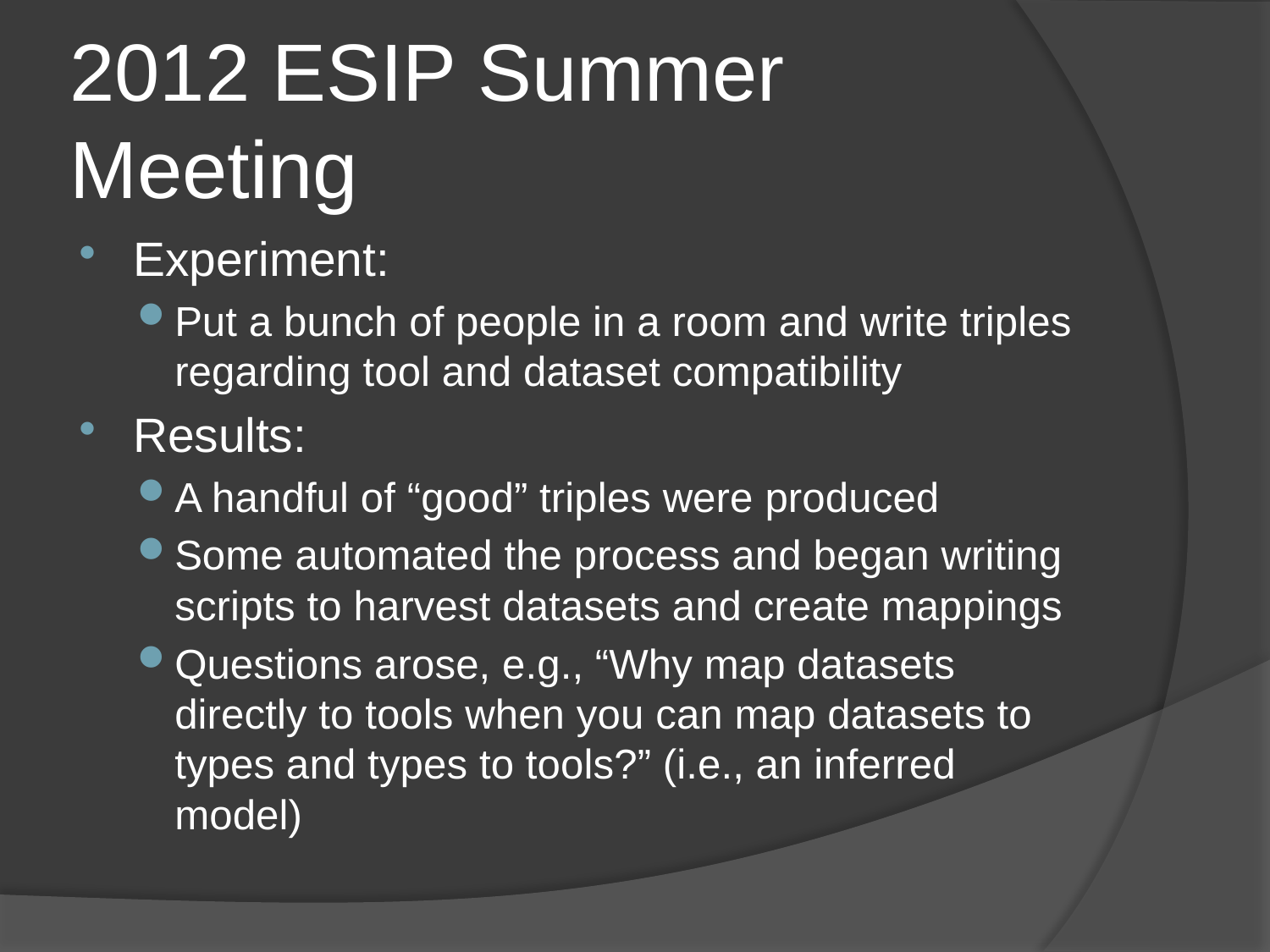

# 2012 ESIP Summer Meeting
Experiment:
Put a bunch of people in a room and write triples regarding tool and dataset compatibility
Results:
A handful of “good” triples were produced
Some automated the process and began writing scripts to harvest datasets and create mappings
Questions arose, e.g., “Why map datasets directly to tools when you can map datasets to types and types to tools?” (i.e., an inferred model)